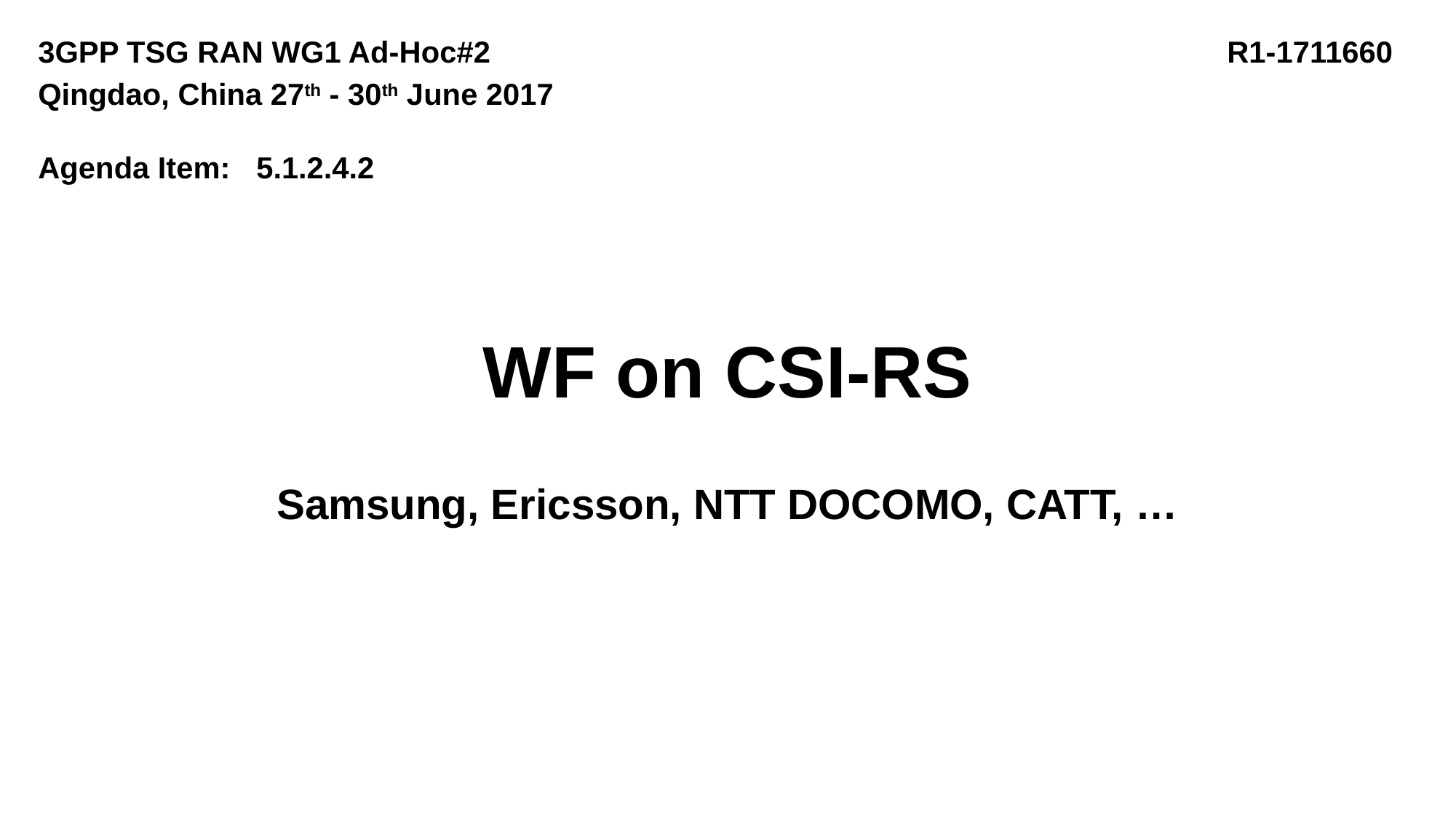

3GPP TSG RAN WG1 Ad-Hoc#2                                                                                        R1-1711660
Qingdao, China 27th - 30th June 2017

Agenda Item:	5.1.2.4.2

# WF on CSI-RS
Samsung, Ericsson, NTT DOCOMO, CATT, …